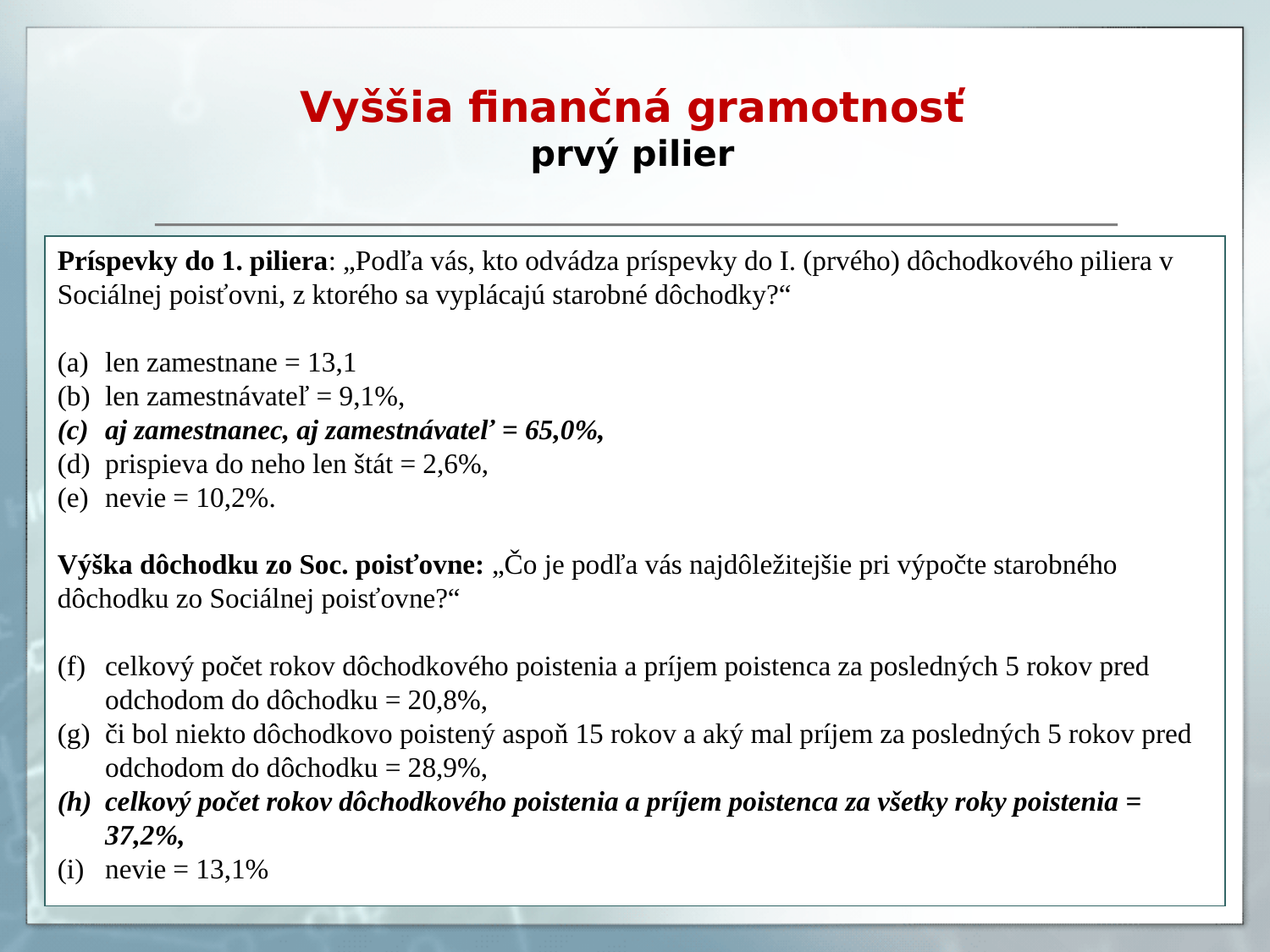

# Vyššia finančná gramotnosť prvý pilier
Príspevky do 1. piliera: „Podľa vás, kto odvádza príspevky do I. (prvého) dôchodkového piliera v Sociálnej poisťovni, z ktorého sa vyplácajú starobné dôchodky?“

len zamestnane = 13,1
len zamestnávateľ = 9,1%,
aj zamestnanec, aj zamestnávateľ = 65,0%,
prispieva do neho len štát = 2,6%,
nevie = 10,2%.

Výška dôchodku zo Soc. poisťovne: „Čo je podľa vás najdôležitejšie pri výpočte starobného dôchodku zo Sociálnej poisťovne?“

celkový počet rokov dôchodkového poistenia a príjem poistenca za posledných 5 rokov pred odchodom do dôchodku = 20,8%,
či bol niekto dôchodkovo poistený aspoň 15 rokov a aký mal príjem za posledných 5 rokov pred odchodom do dôchodku = 28,9%,
celkový počet rokov dôchodkového poistenia a príjem poistenca za všetky roky poistenia = 37,2%,
nevie = 13,1%